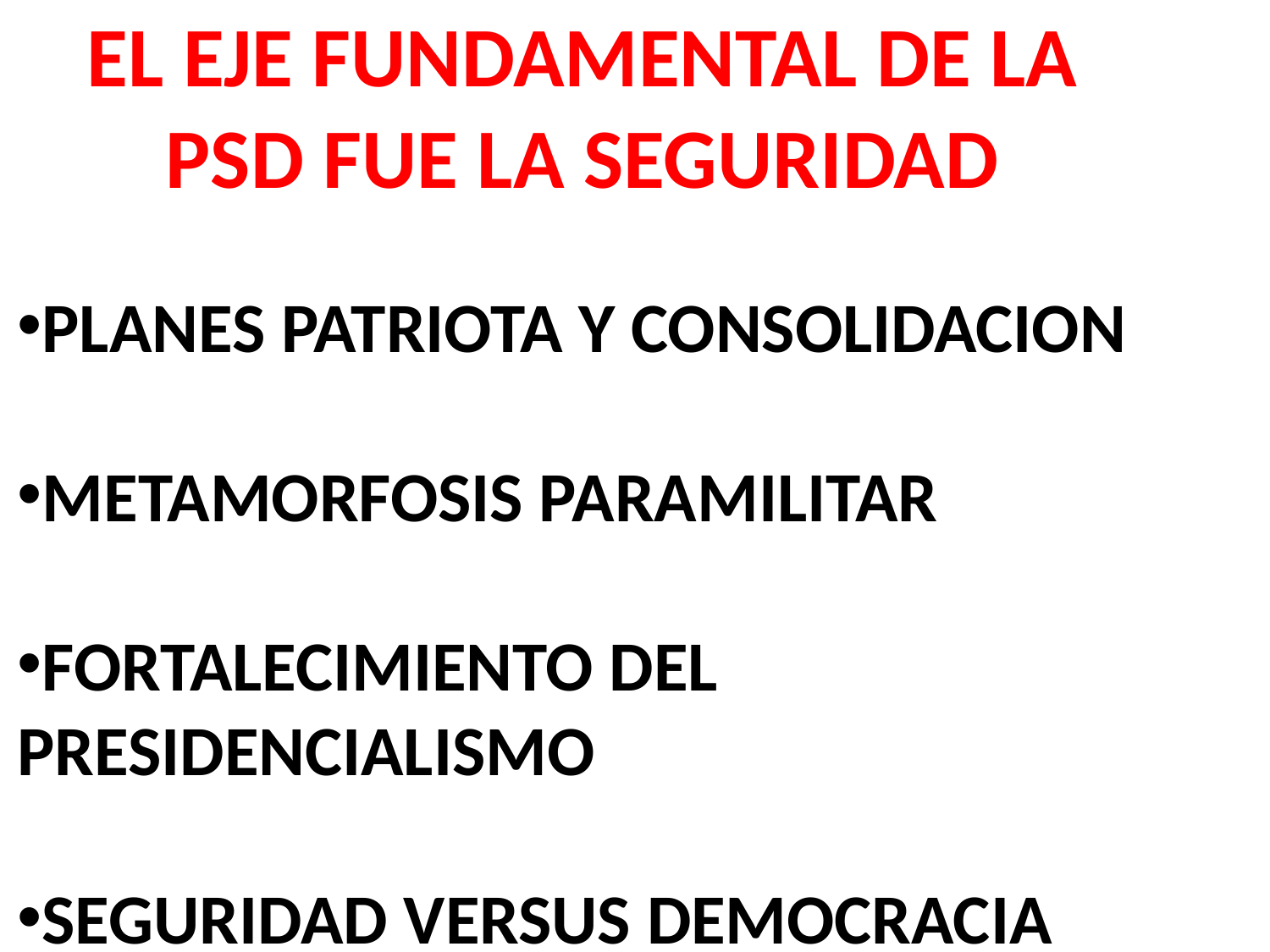

EL EJE FUNDAMENTAL DE LA PSD FUE LA SEGURIDAD

PLANES PATRIOTA Y CONSOLIDACION

METAMORFOSIS PARAMILITAR

FORTALECIMIENTO DEL PRESIDENCIALISMO

SEGURIDAD VERSUS DEMOCRACIA